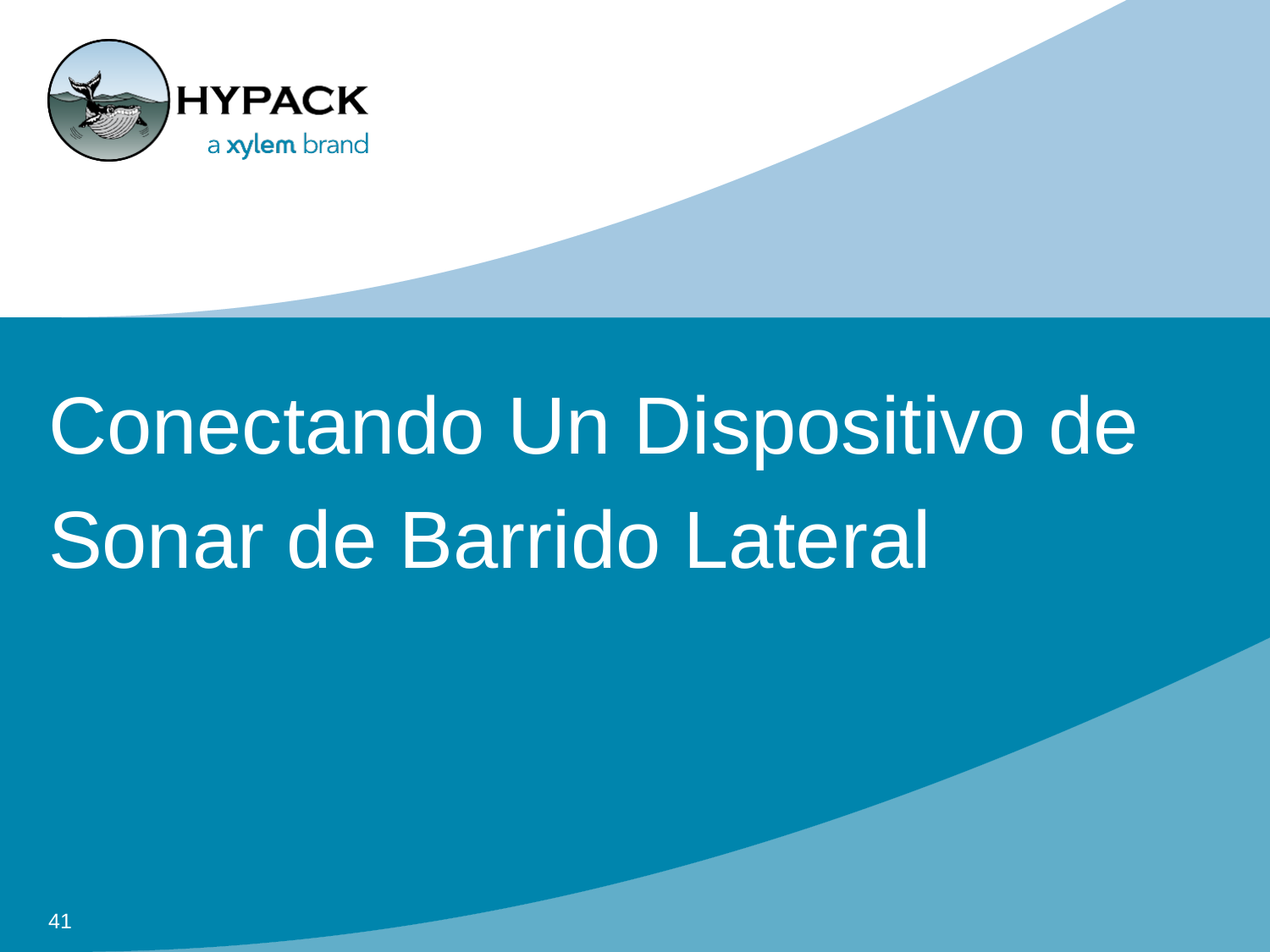

# Conectando Un Dispositivo de Sonar de Barrido Lateral
41